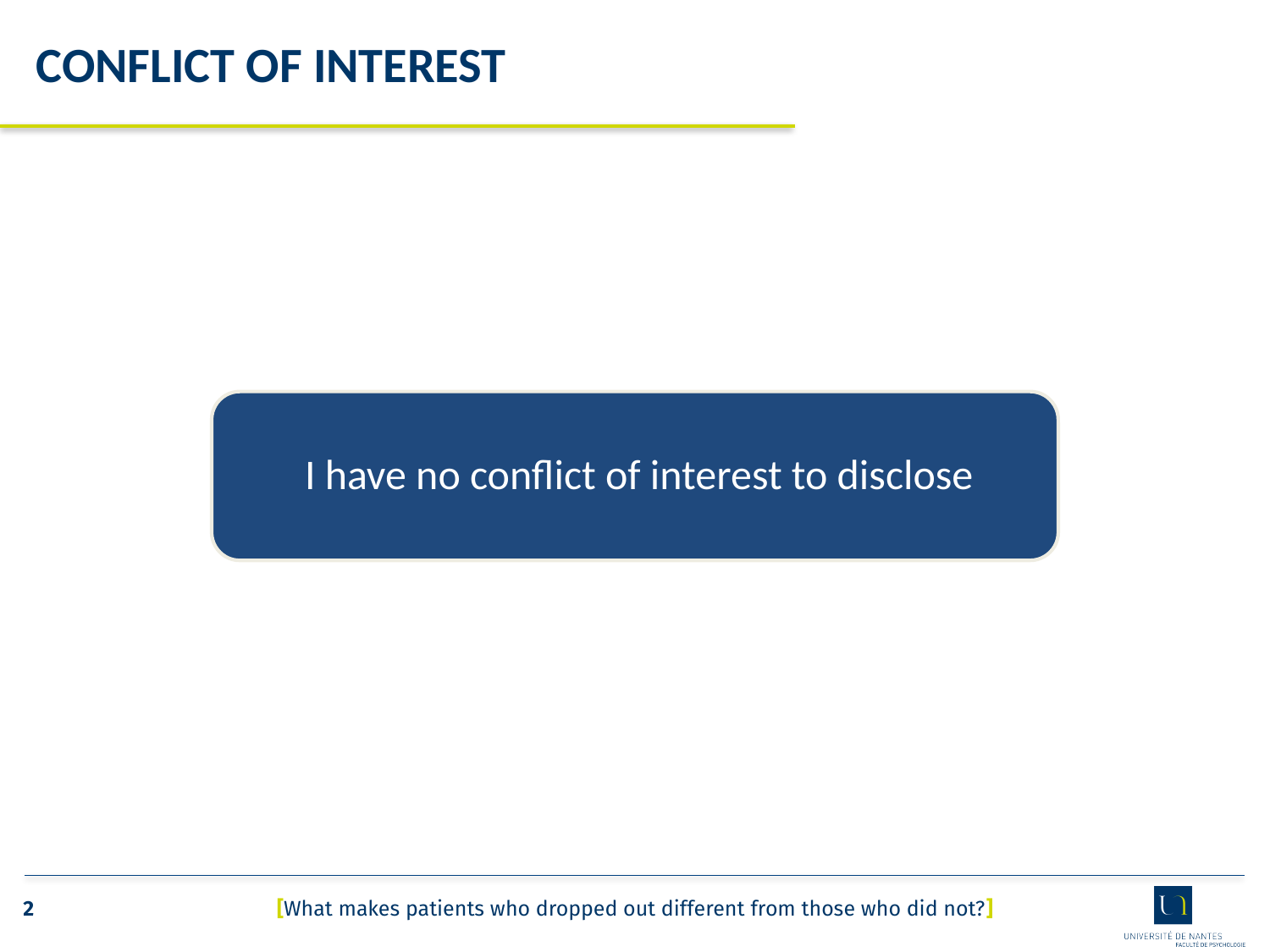

CONFLICT OF INTEREST
I have no conflict of interest to disclose
[What makes patients who dropped out different from those who did not?]